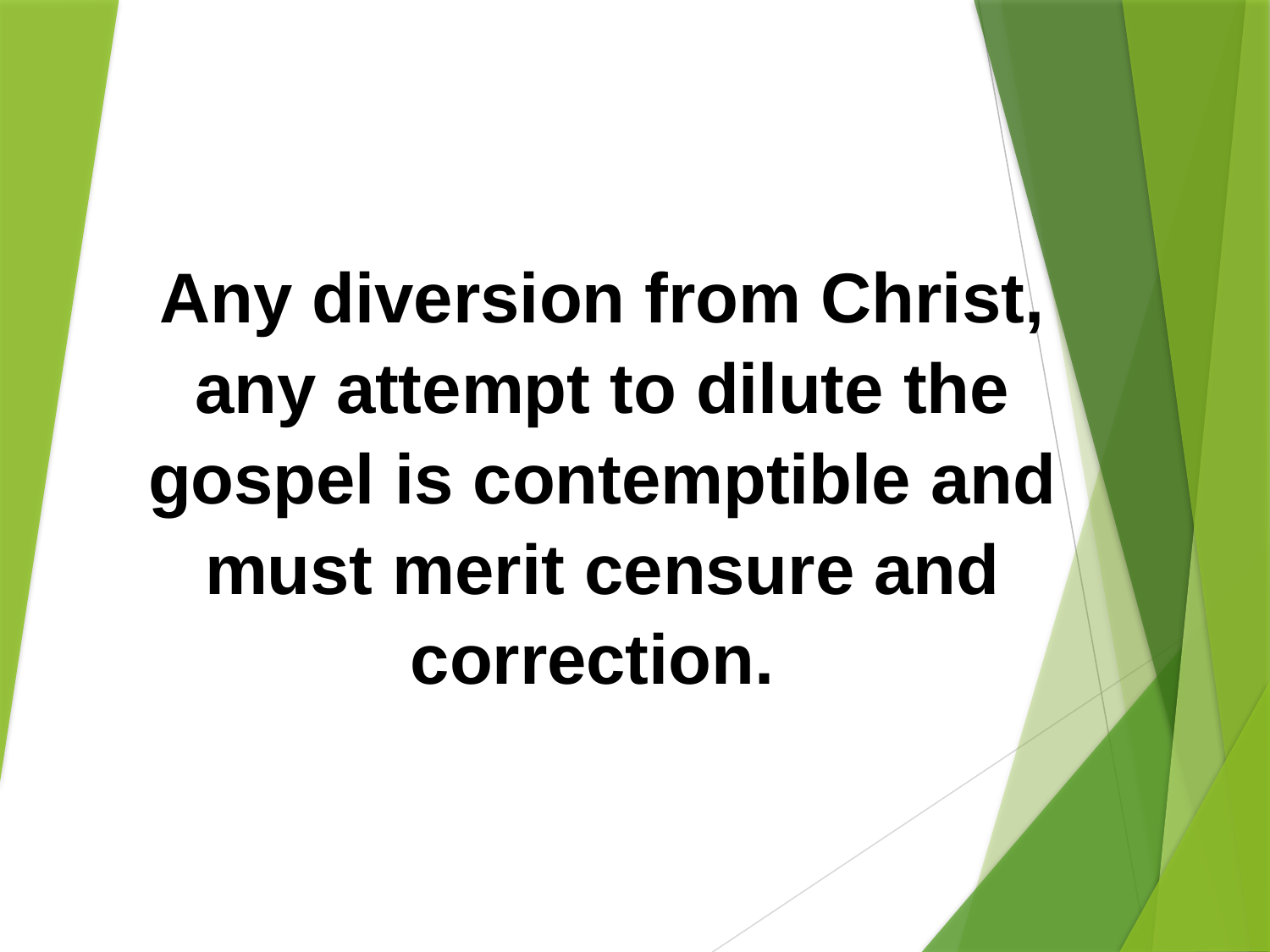

Any diversion from Christ, any attempt to dilute the gospel is contemptible and must merit censure and correction.